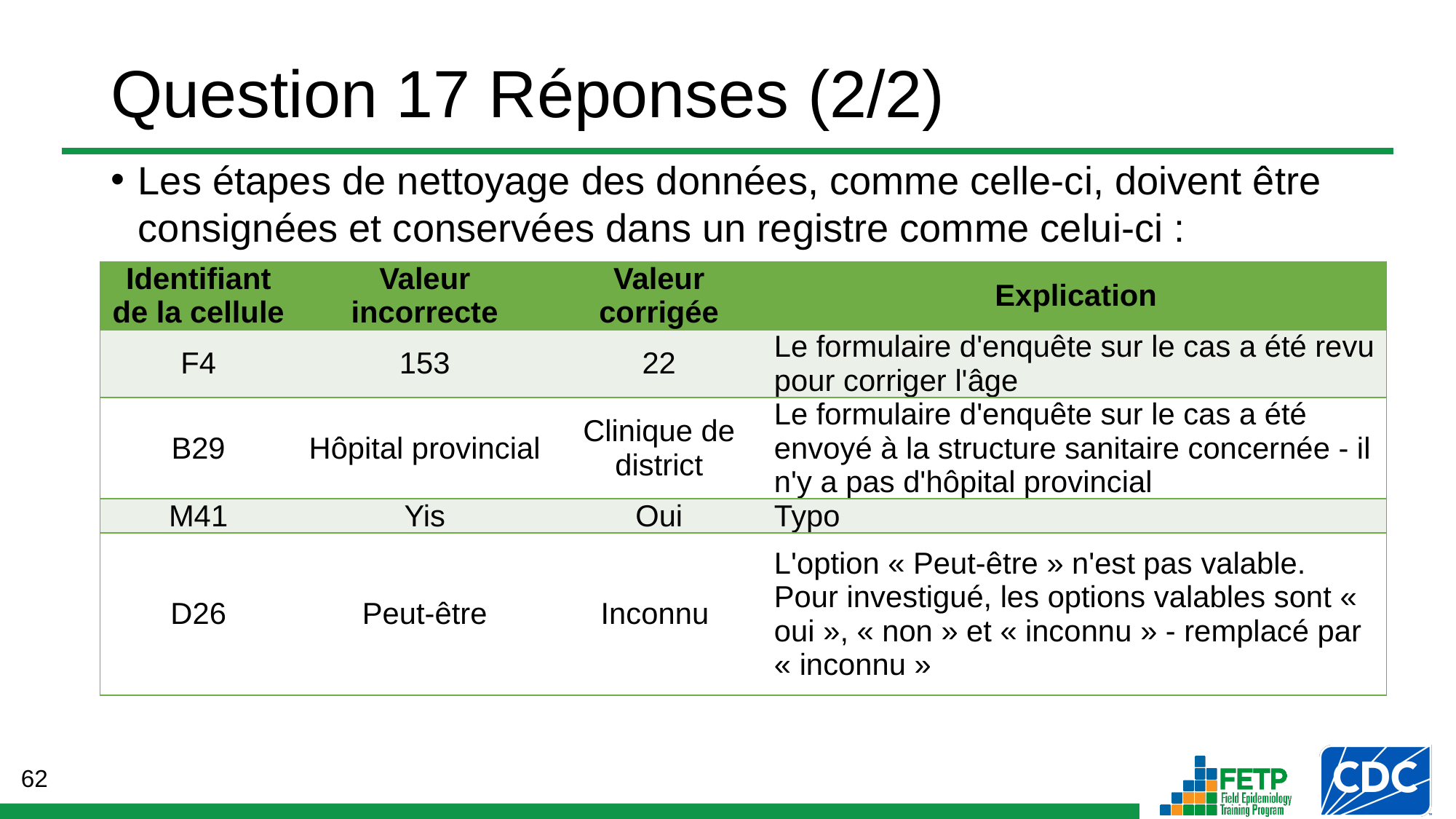

# Question 17 Réponses (2/2)
Les étapes de nettoyage des données, comme celle-ci, doivent être consignées et conservées dans un registre comme celui-ci :

| Identifiant de la cellule | Valeur incorrecte | Valeur corrigée | Explication |
| --- | --- | --- | --- |
| F4 | 153 | 22 | Le formulaire d'enquête sur le cas a été revu pour corriger l'âge |
| B29 | Hôpital provincial | Clinique de district | Le formulaire d'enquête sur le cas a été envoyé à la structure sanitaire concernée - il n'y a pas d'hôpital provincial |
| M41 | Yis | Oui | Typo |
| D26 | Peut-être | Inconnu | L'option « Peut-être » n'est pas valable. Pour investigué, les options valables sont « oui », « non » et « inconnu » - remplacé par « inconnu » |